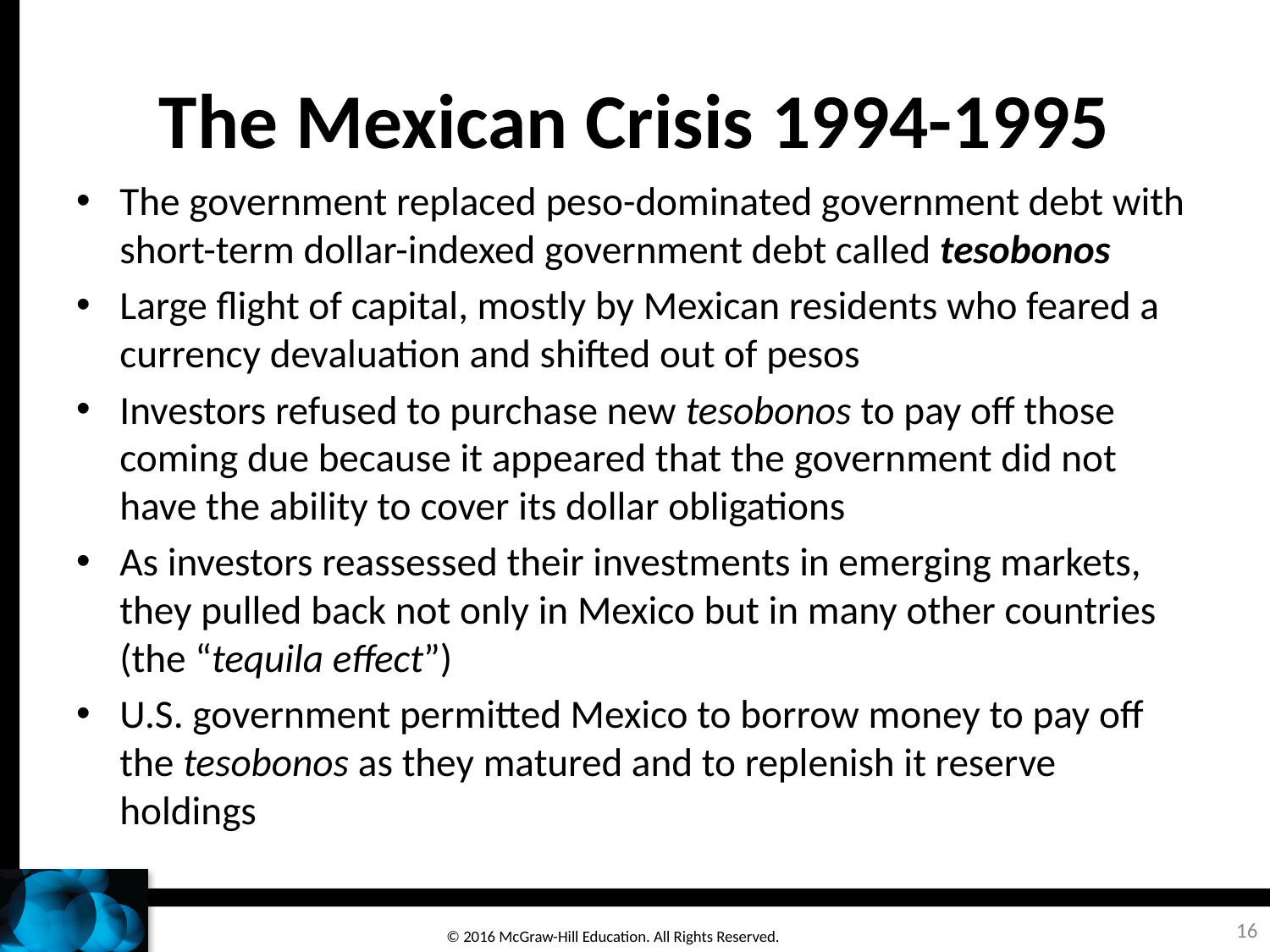

# The Mexican Crisis 1994-1995
The government replaced peso-dominated government debt with short-term dollar-indexed government debt called tesobonos
Large flight of capital, mostly by Mexican residents who feared a currency devaluation and shifted out of pesos
Investors refused to purchase new tesobonos to pay off those coming due because it appeared that the government did not have the ability to cover its dollar obligations
As investors reassessed their investments in emerging markets, they pulled back not only in Mexico but in many other countries (the “tequila effect”)
U.S. government permitted Mexico to borrow money to pay off the tesobonos as they matured and to replenish it reserve holdings
16
© 2016 McGraw-Hill Education. All Rights Reserved.